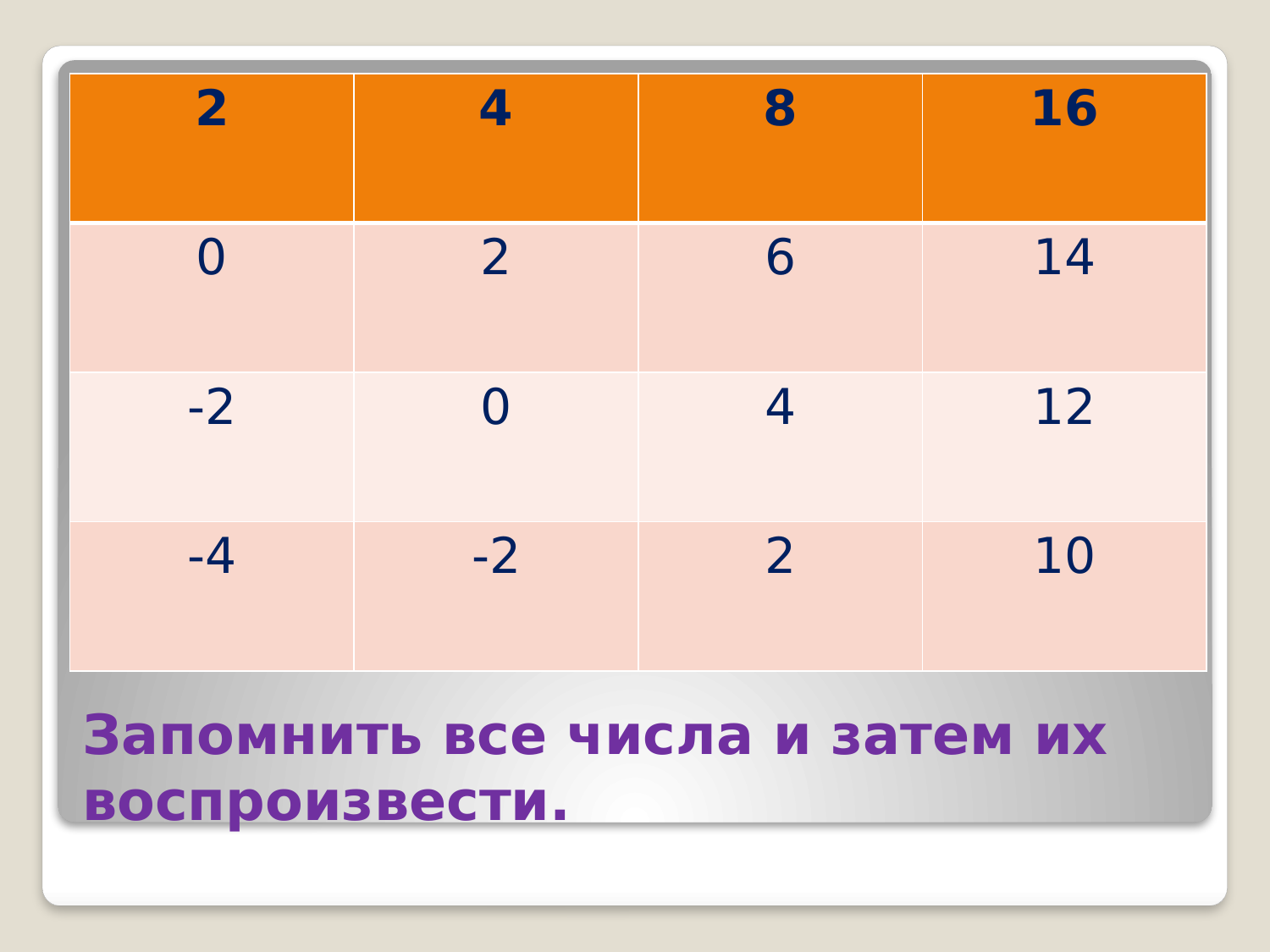

| 2 | 4 | 8 | 16 |
| --- | --- | --- | --- |
| 0 | 2 | 6 | 14 |
| -2 | 0 | 4 | 12 |
| -4 | -2 | 2 | 10 |
# Запомнить все числа и затем их воспроизвести.